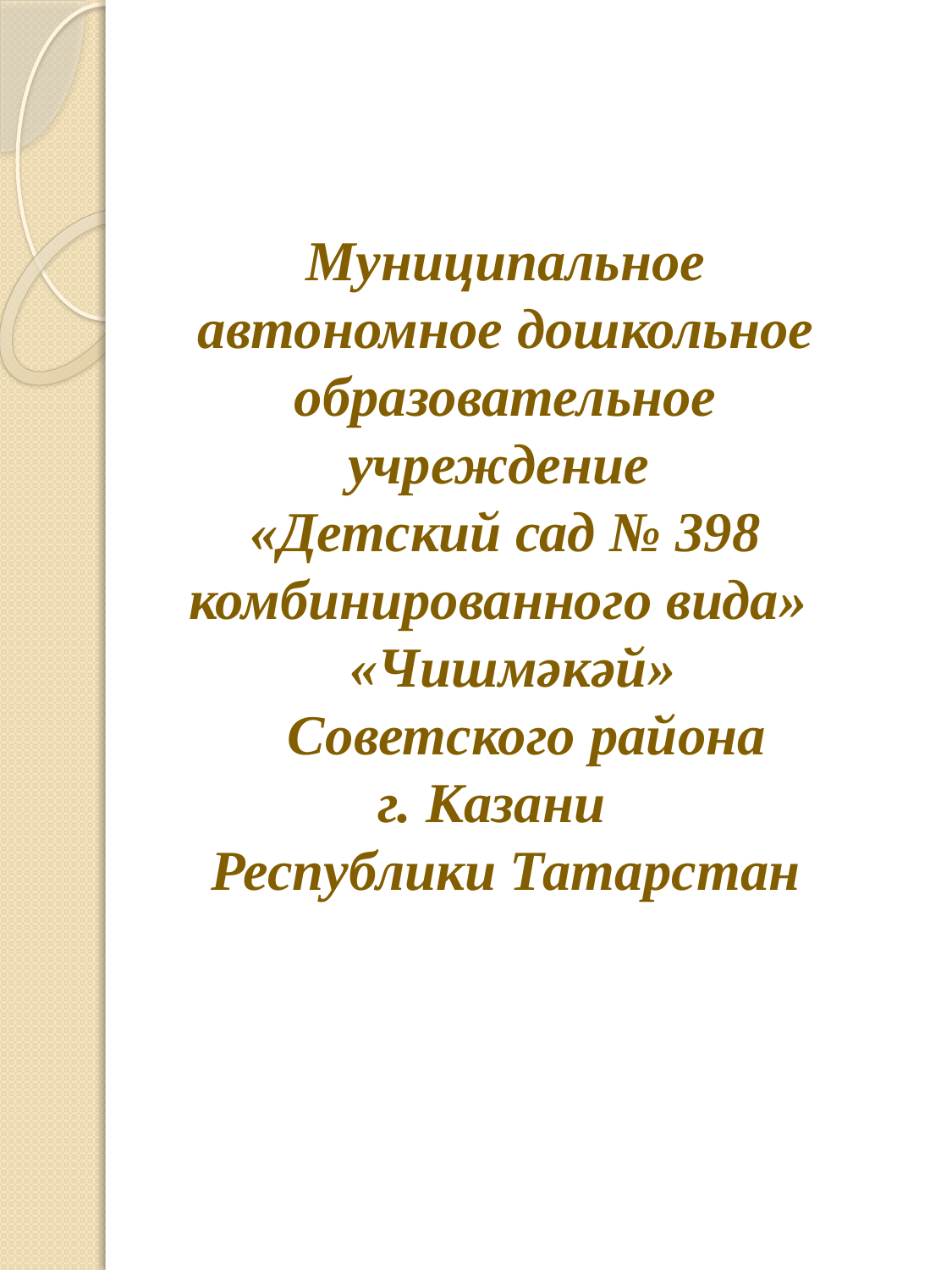

Муниципальное автономное дошкольное образовательное учреждение
«Детский сад № 398 комбинированного вида»
 «Чишмәкәй»
    Советского района
г. Казани
Республики Татарстан